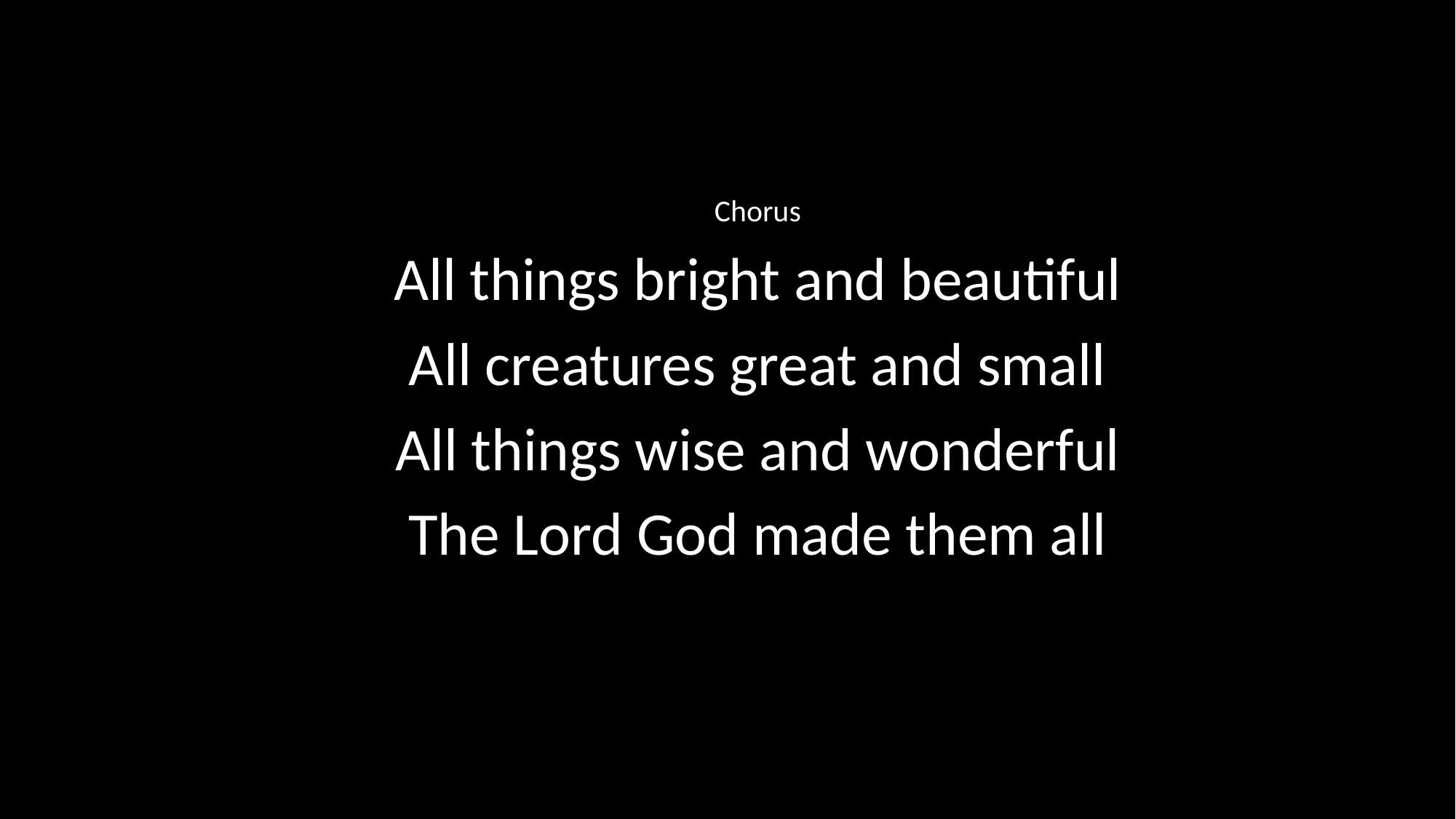

Chorus
All things bright and beautiful
All creatures great and small
All things wise and wonderful
The Lord God made them all